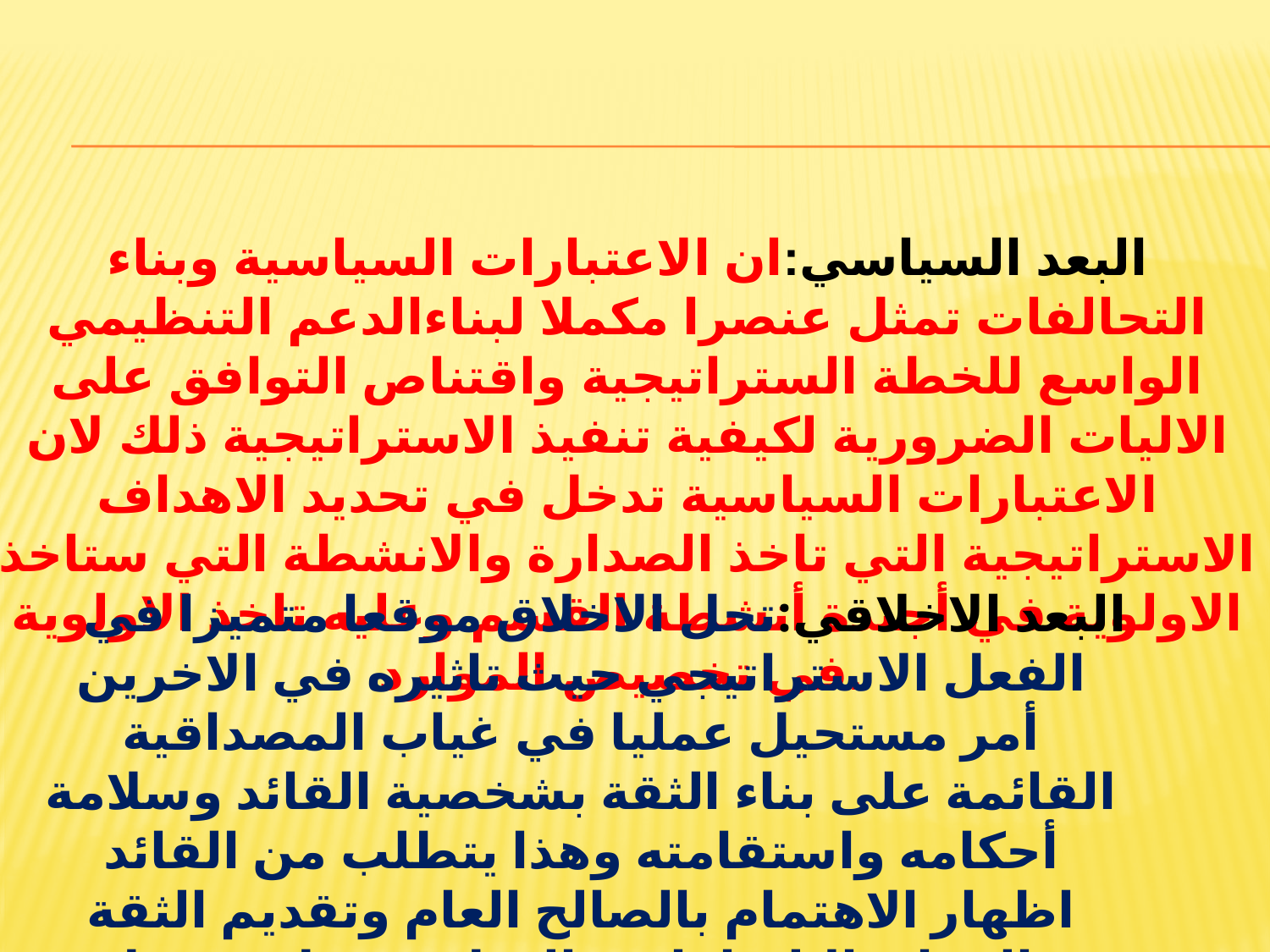

# البعد السياسي:ان الاعتبارات السياسية وبناء التحالفات تمثل عنصرا مكملا لبناءالدعم التنظيمي الواسع للخطة الستراتيجية واقتناص التوافق على الاليات الضرورية لكيفية تنفيذ الاستراتيجية ذلك لان الاعتبارات السياسية تدخل في تحديد الاهداف الاستراتيجية التي تاخذ الصدارة والانشطة التي ستاخذ الاولوية في أجندة أنشطة القسم وعليه تاخذ الاولوية في تخصيص الموارد.
البعد الاخلاقي:تحل الاخلاق موقعا متميزا في الفعل الاستراتيجي حيث تاثيره في الاخرين أمر مستحيل عمليا في غياب المصداقية القائمة على بناء الثقة بشخصية القائد وسلامة أحكامه واستقامته وهذا يتطلب من القائد اظهار الاهتمام بالصالح العام وتقديم الثقة والوفاء بالالتزامات والعدل وقبول وتحمل المسؤولية واحترام الاخرين والتسامح ومد يد العون وقوة الحقيقة وعدم اخفاء الاخبارالسيئة.